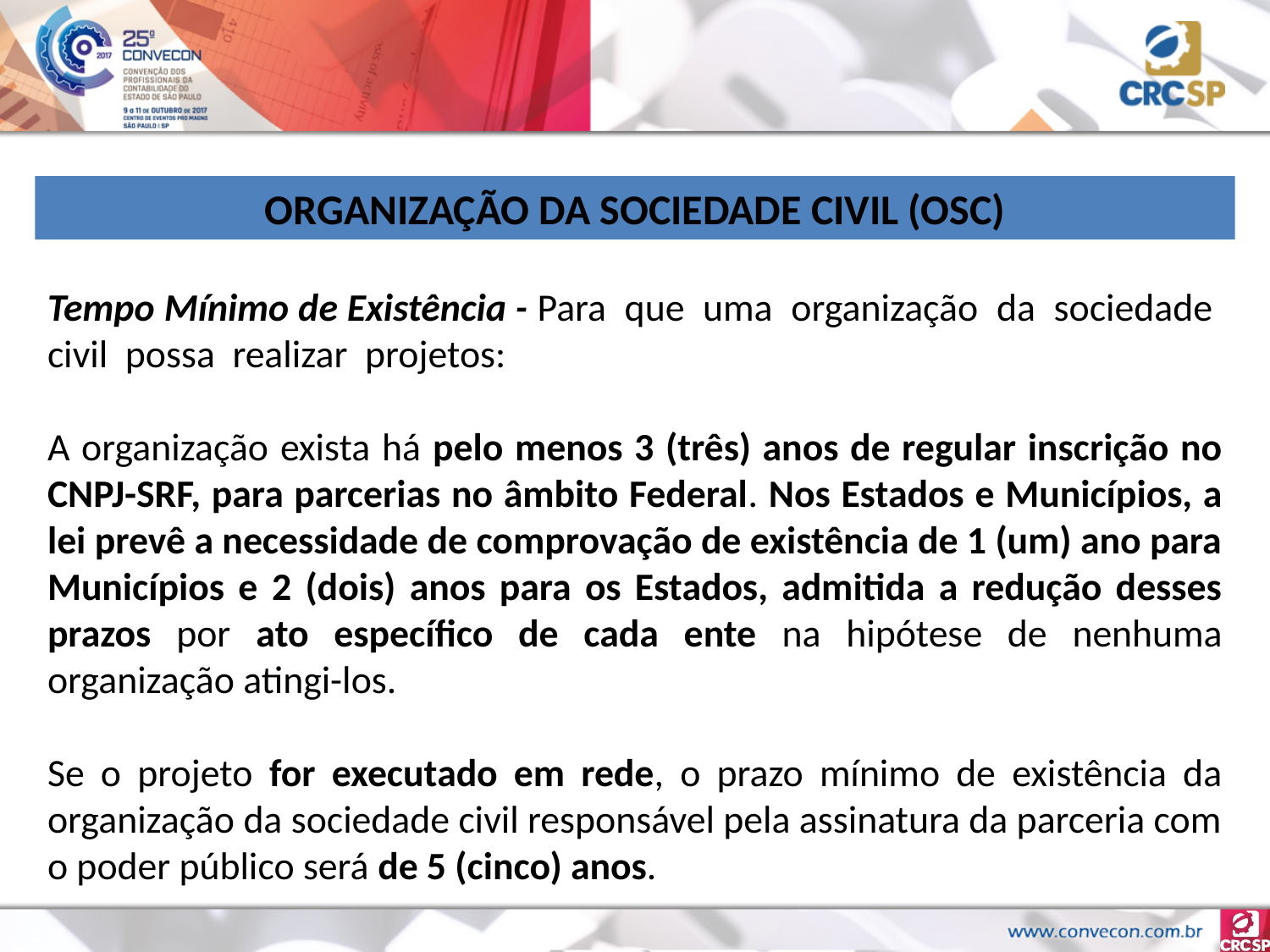

ORGANIZAÇÃO DA SOCIEDADE CIVIL (OSC)

Tempo Mínimo de Existência - Para  que  uma  organização  da  sociedade  civil  possa  realizar  projetos:

A organização exista há pelo menos 3 (três) anos de regular inscrição no CNPJ-SRF, para parcerias no âmbito Federal. Nos Estados e Municípios, a lei prevê a necessidade de comprovação de existência de 1 (um) ano para Municípios e 2 (dois) anos para os Estados, admitida a redução desses prazos por ato específico de cada ente na hipótese de nenhuma organização atingi-los.

Se o projeto for executado em rede, o prazo mínimo de existência da organização da sociedade civil responsável pela assinatura da parceria com o poder público será de 5 (cinco) anos.